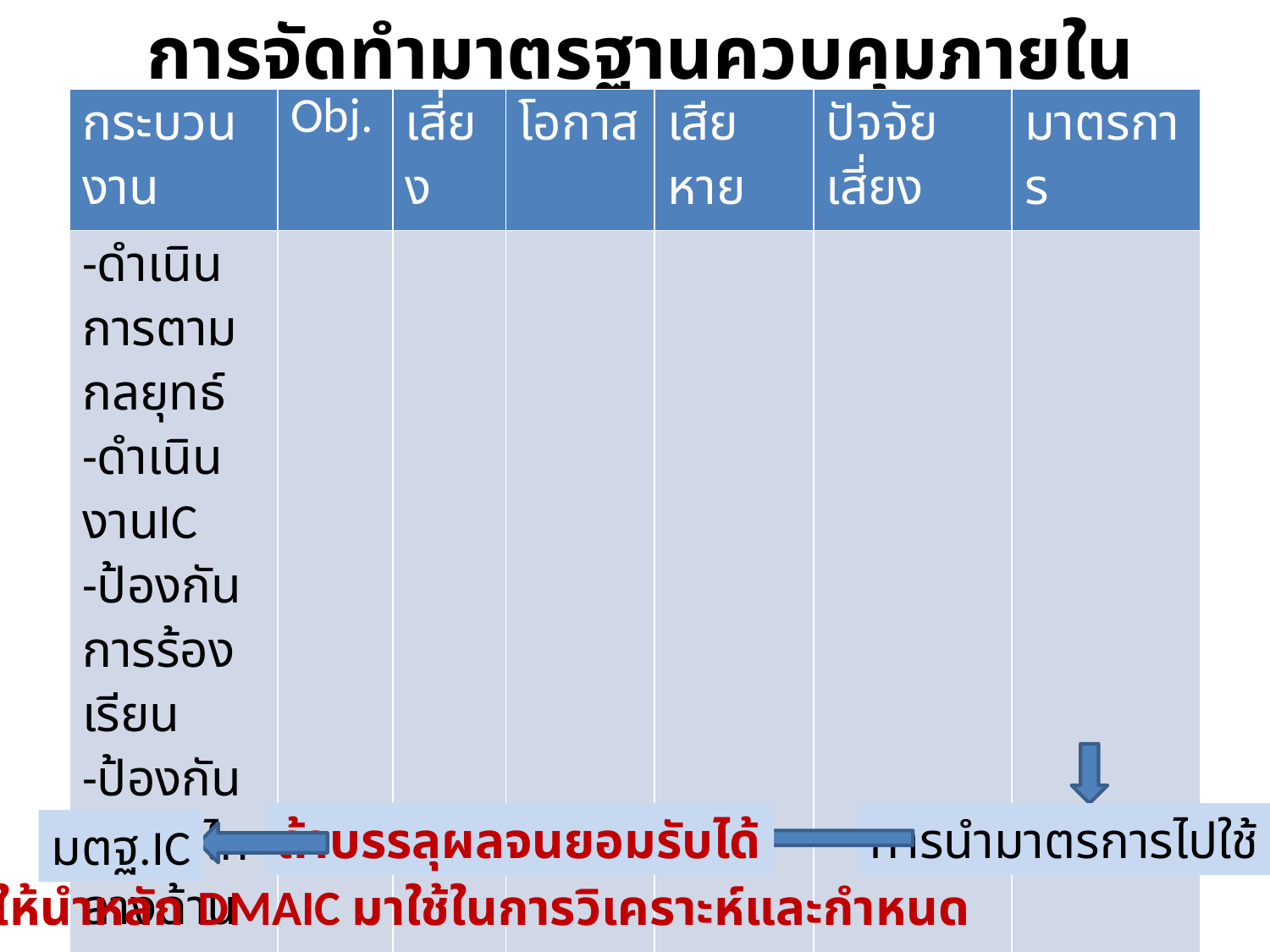

# การจัดทำมาตรฐานควบคุมภายใน
| กระบวนงาน | Obj. | เสี่ยง | โอกาส | เสียหาย | ปัจจัยเสี่ยง | มาตรการ |
| --- | --- | --- | --- | --- | --- | --- |
| -ดำเนินการตามกลยุทธ์ -ดำเนินงานIC -ป้องกันการร้องเรียน -ป้องกันการรั่วไหลางด้านการเงิน -ดำเนินงาน |  |  |  |  |  |  |

ถ้าบรรลุผลจนยอมรับได้
การนำมาตรการไปใช้
มตฐ.IC

ให้นำหลัก DMAIC มาใช้ในการวิเคราะห์และกำหนด